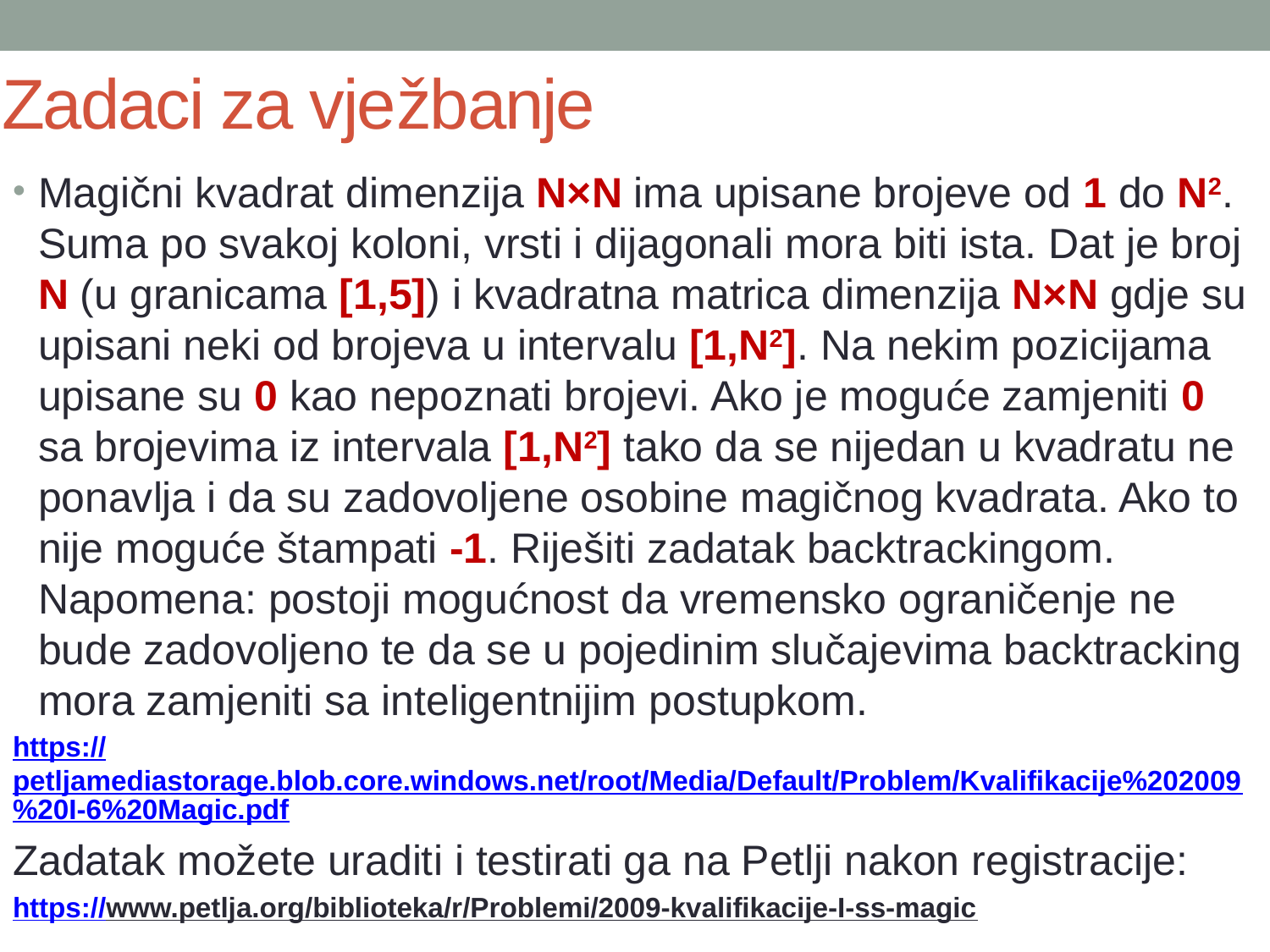

# Zadaci za vježbanje
Magični kvadrat dimenzija N×N ima upisane brojeve od 1 do N2. Suma po svakoj koloni, vrsti i dijagonali mora biti ista. Dat je broj N (u granicama [1,5]) i kvadratna matrica dimenzija N×N gdje su upisani neki od brojeva u intervalu [1,N2]. Na nekim pozicijama upisane su 0 kao nepoznati brojevi. Ako je moguće zamjeniti 0 sa brojevima iz intervala [1,N2] tako da se nijedan u kvadratu ne ponavlja i da su zadovoljene osobine magičnog kvadrata. Ako to nije moguće štampati -1. Riješiti zadatak backtrackingom. Napomena: postoji mogućnost da vremensko ograničenje ne bude zadovoljeno te da se u pojedinim slučajevima backtracking mora zamjeniti sa inteligentnijim postupkom.
https://petljamediastorage.blob.core.windows.net/root/Media/Default/Problem/Kvalifikacije%202009%20I-6%20Magic.pdf
Zadatak možete uraditi i testirati ga na Petlji nakon registracije:
https://www.petlja.org/biblioteka/r/Problemi/2009-kvalifikacije-I-ss-magic